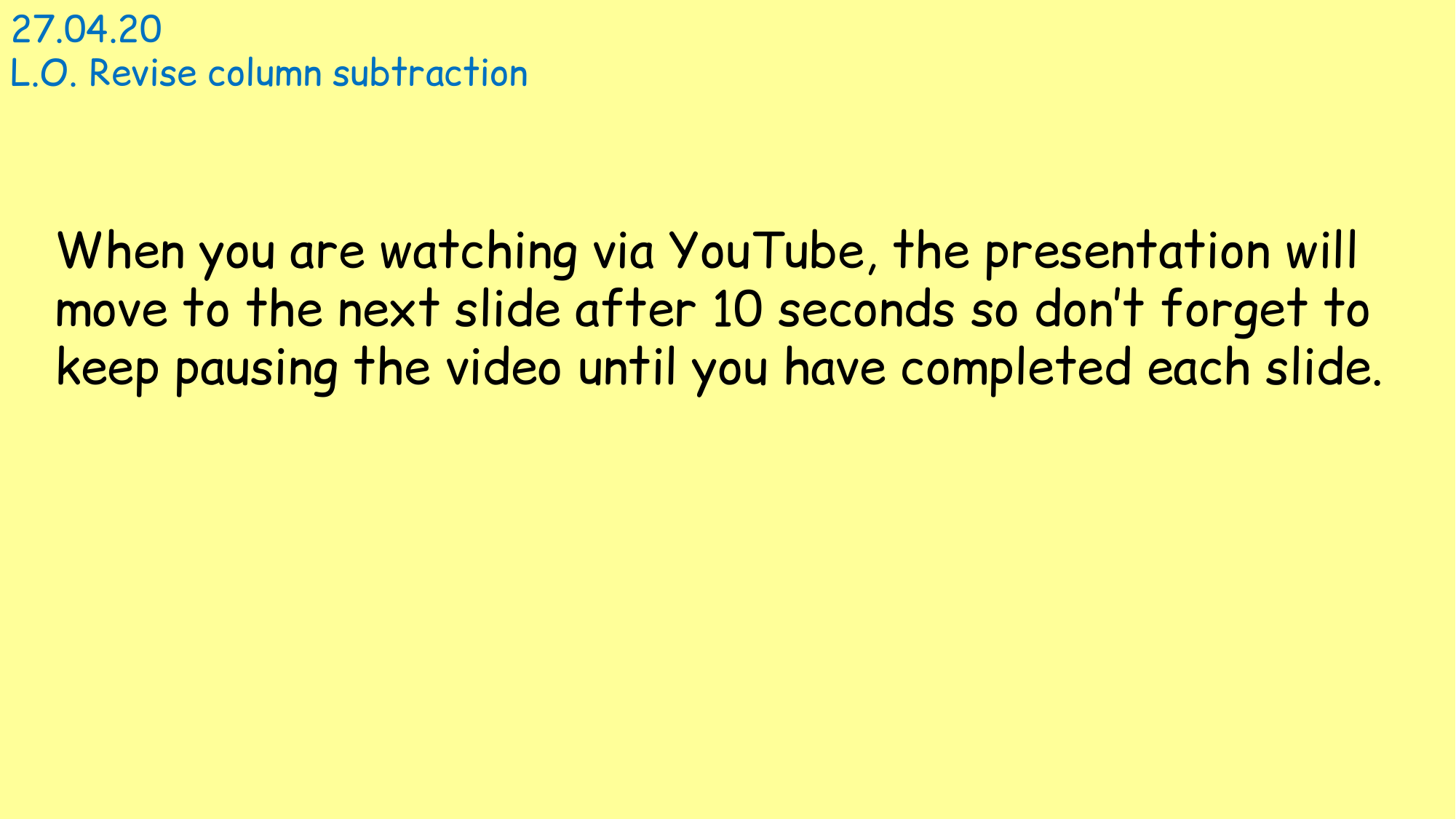

27.04.20
L.O. Revise column subtraction
When you are watching via YouTube, the presentation will move to the next slide after 10 seconds so don’t forget to keep pausing the video until you have completed each slide.